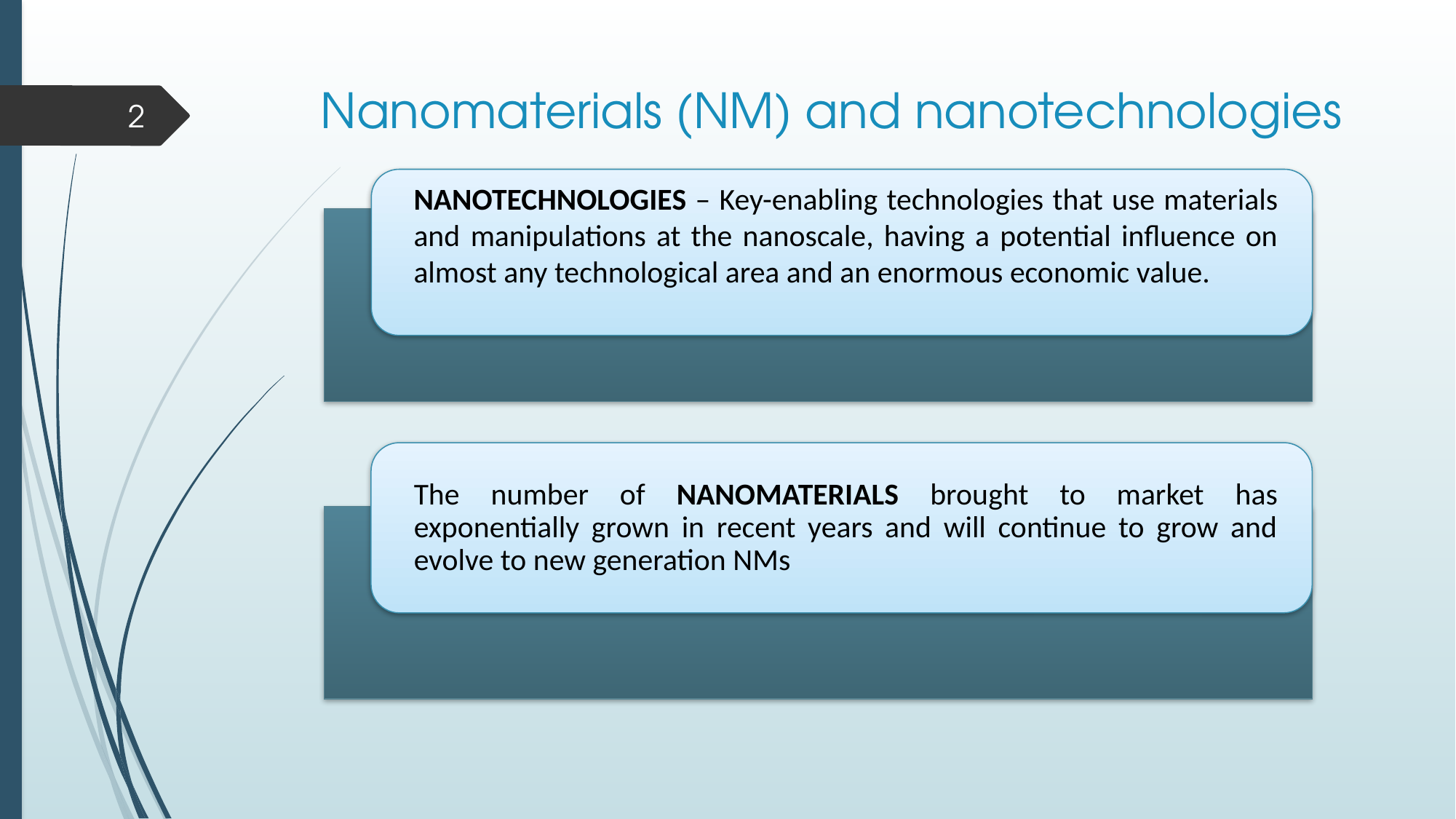

# Nanomaterials (NM) and nanotechnologies
2
NANOTECHNOLOGIES – Key-enabling technologies that use materials and manipulations at the nanoscale, having a potential influence on almost any technological area and an enormous economic value.

The number of NANOMATERIALS brought to market has exponentially grown in recent years and will continue to grow and evolve to new generation NMs